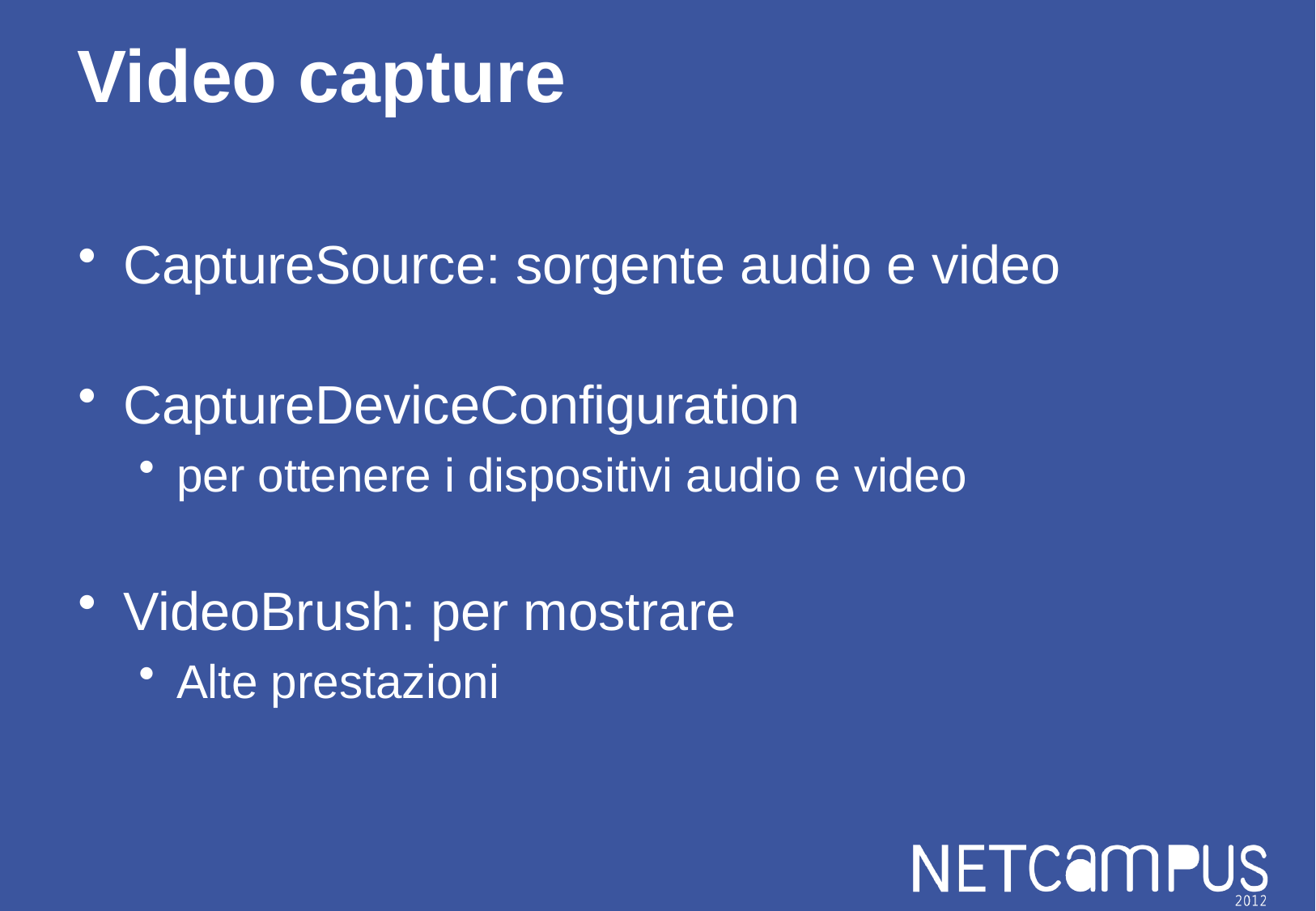

# Video capture
CaptureSource: sorgente audio e video
CaptureDeviceConfiguration
per ottenere i dispositivi audio e video
VideoBrush: per mostrare
Alte prestazioni